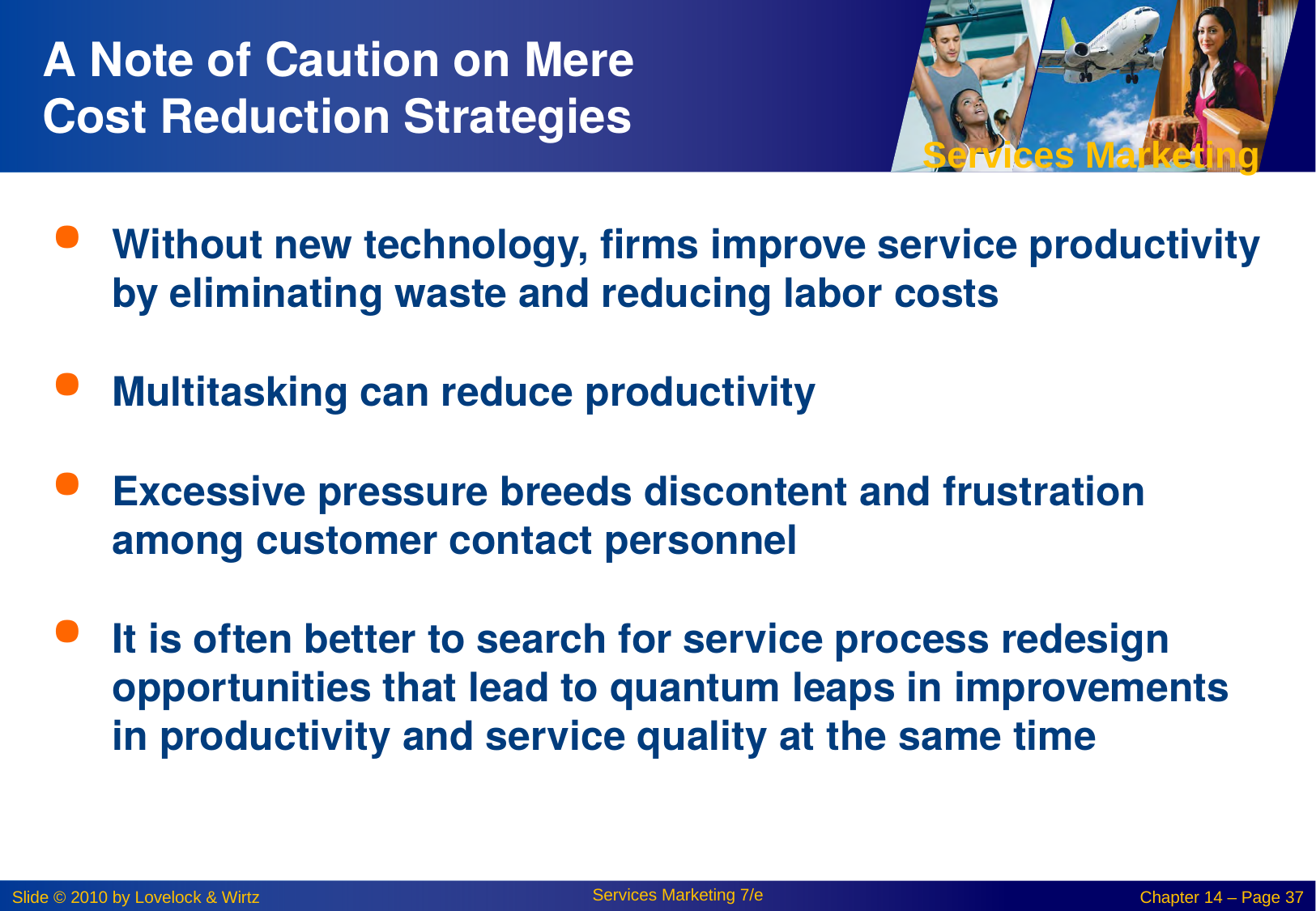

# A Note of Caution on Mere Cost Reduction Strategies
Without new technology, firms improve service productivity by eliminating waste and reducing labor costs
Multitasking can reduce productivity
Excessive pressure breeds discontent and frustration among customer contact personnel
It is often better to search for service process redesign opportunities that lead to quantum leaps in improvements in productivity and service quality at the same time